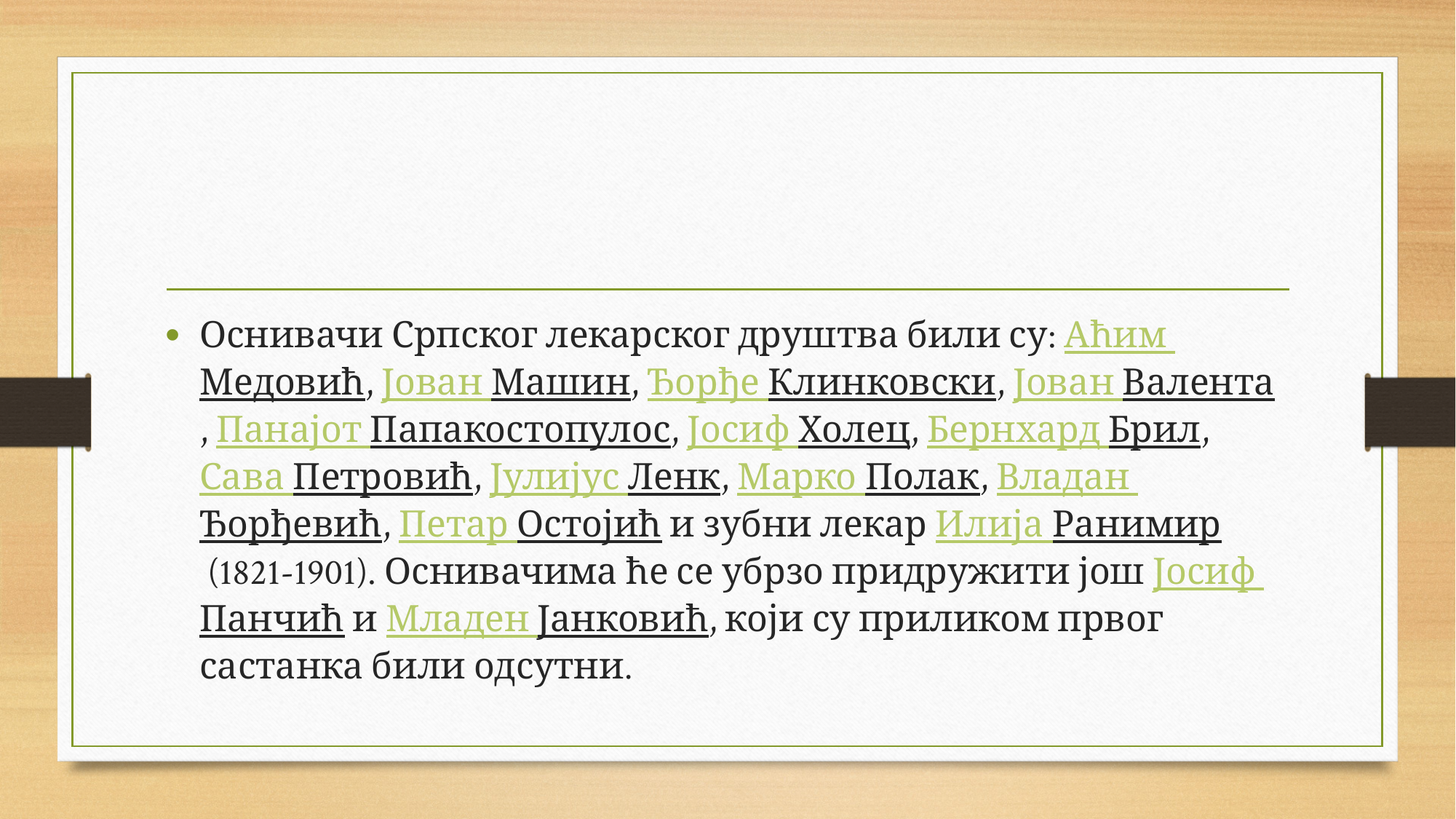

Оснивачи Српског лекарског друштва били су: Аћим Медовић, Јован Машин, Ђорђе Клинковски, Јован Валента, Панајот Папакостопулос, Јосиф Холец, Бернхард Брил, Сава Петровић, Јулијус Ленк, Марко Полак, Владан Ђорђевић, Петар Остојић и зубни лекар Илија Ранимир (1821-1901). Оснивачима ће се убрзо придружити још Јосиф Панчић и Младен Јанковић, који су приликом првог састанка били одсутни.